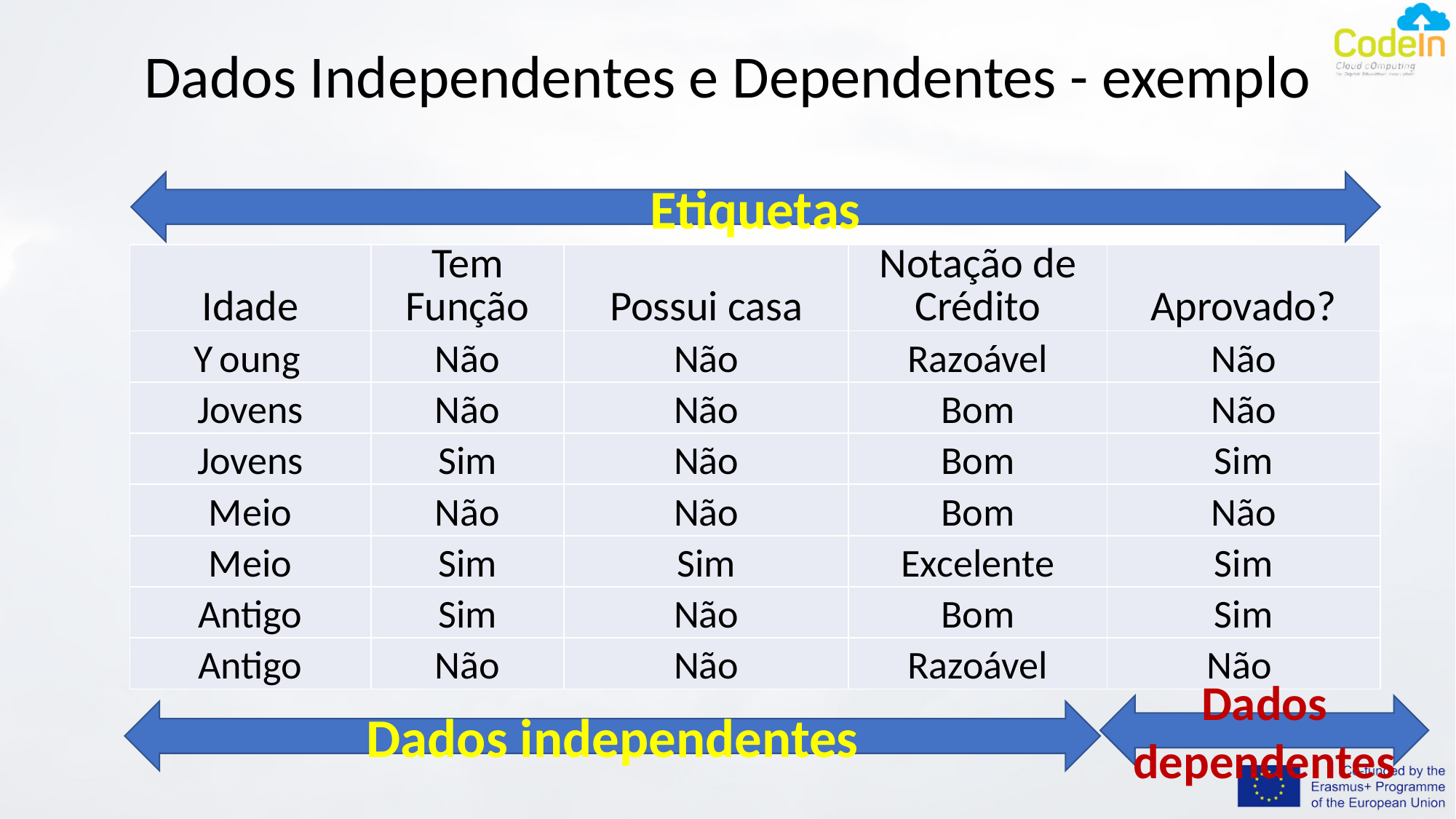

# Dados Independentes e Dependentes - exemplo
Etiquetas

| Idade | Tem Função | Possui casa | Notação de Crédito | Aprovado? |
| --- | --- | --- | --- | --- |
| oung | Não | Não | Razoável | Não |
| Jovens | Não | Não | Bom | Não |
| Jovens | Sim | Não | Bom | Sim |
| Meio | Não | Não | Bom | Não |
| Meio | Sim | Sim | Excelente | Sim |
| Antigo | Sim | Não | Bom | Sim |
| Antigo | Não | Não | Razoável | Não |
Dados dependentes
Dados independentes